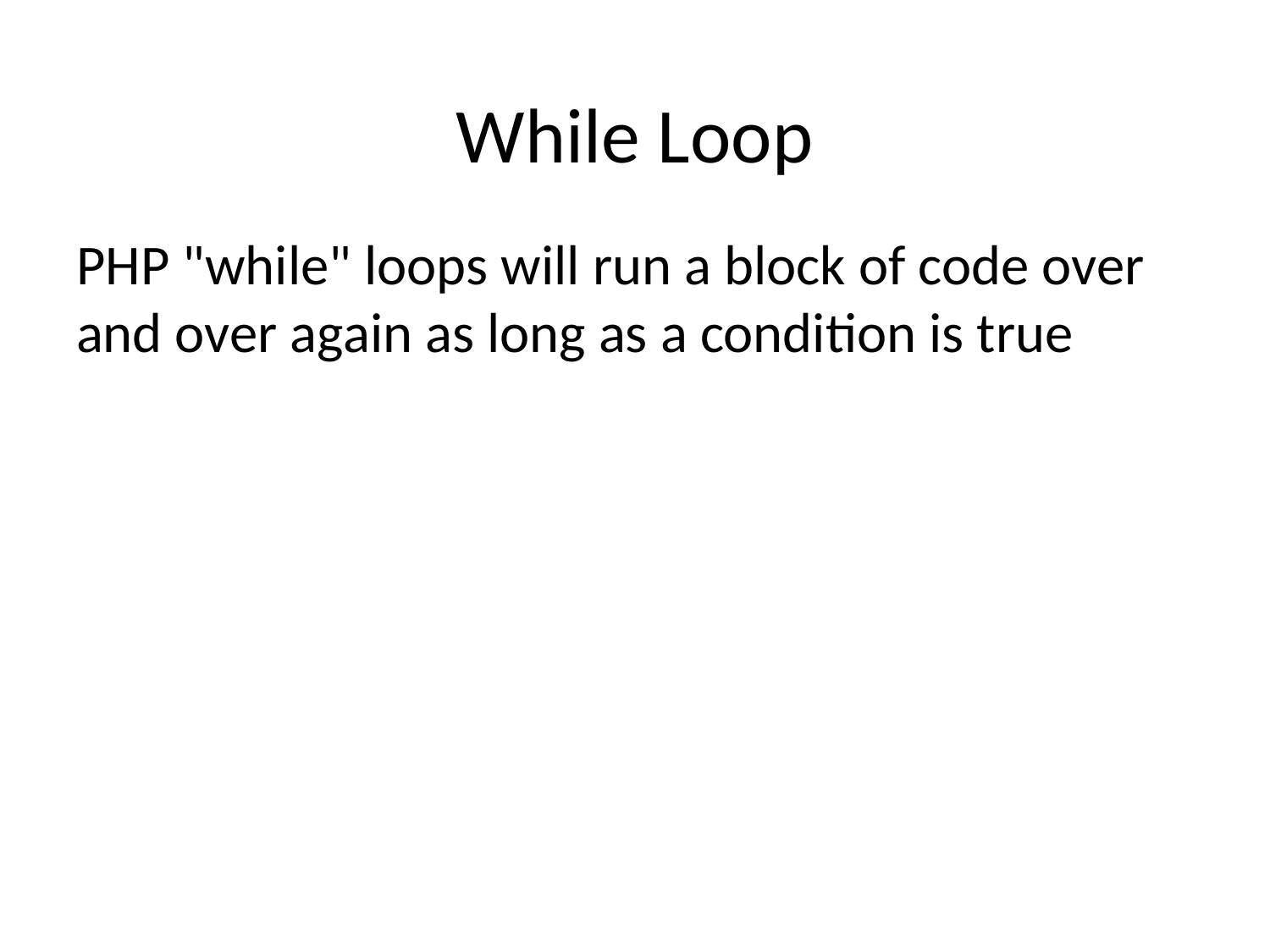

# While Loop
PHP "while" loops will run a block of code over and over again as long as a condition is true